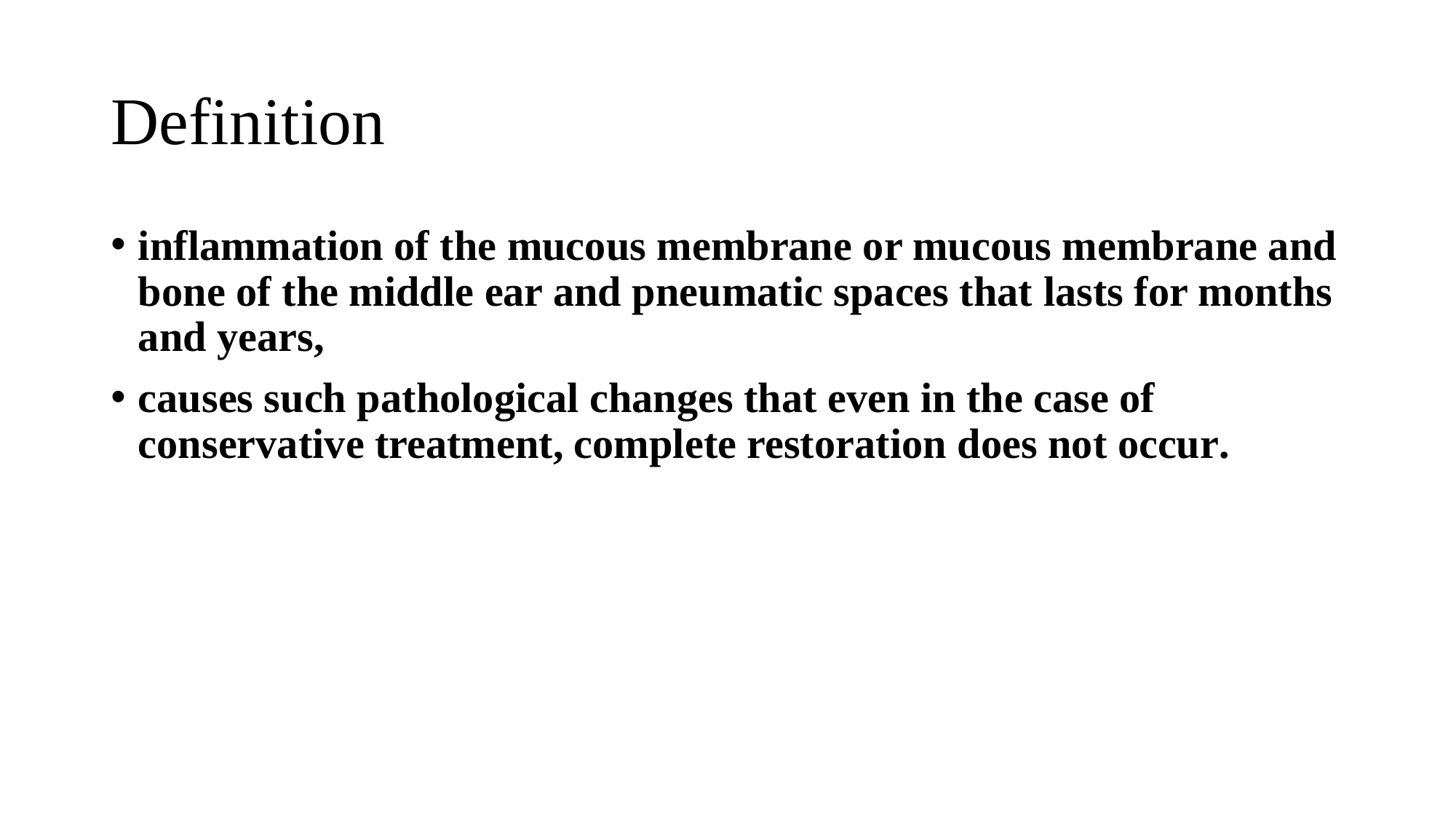

# Definition
inflammation of the mucous membrane or mucous membrane and bone of the middle ear and pneumatic spaces that lasts for months and years,
causes such pathological changes that even in the case of conservative treatment, complete restoration does not occur.